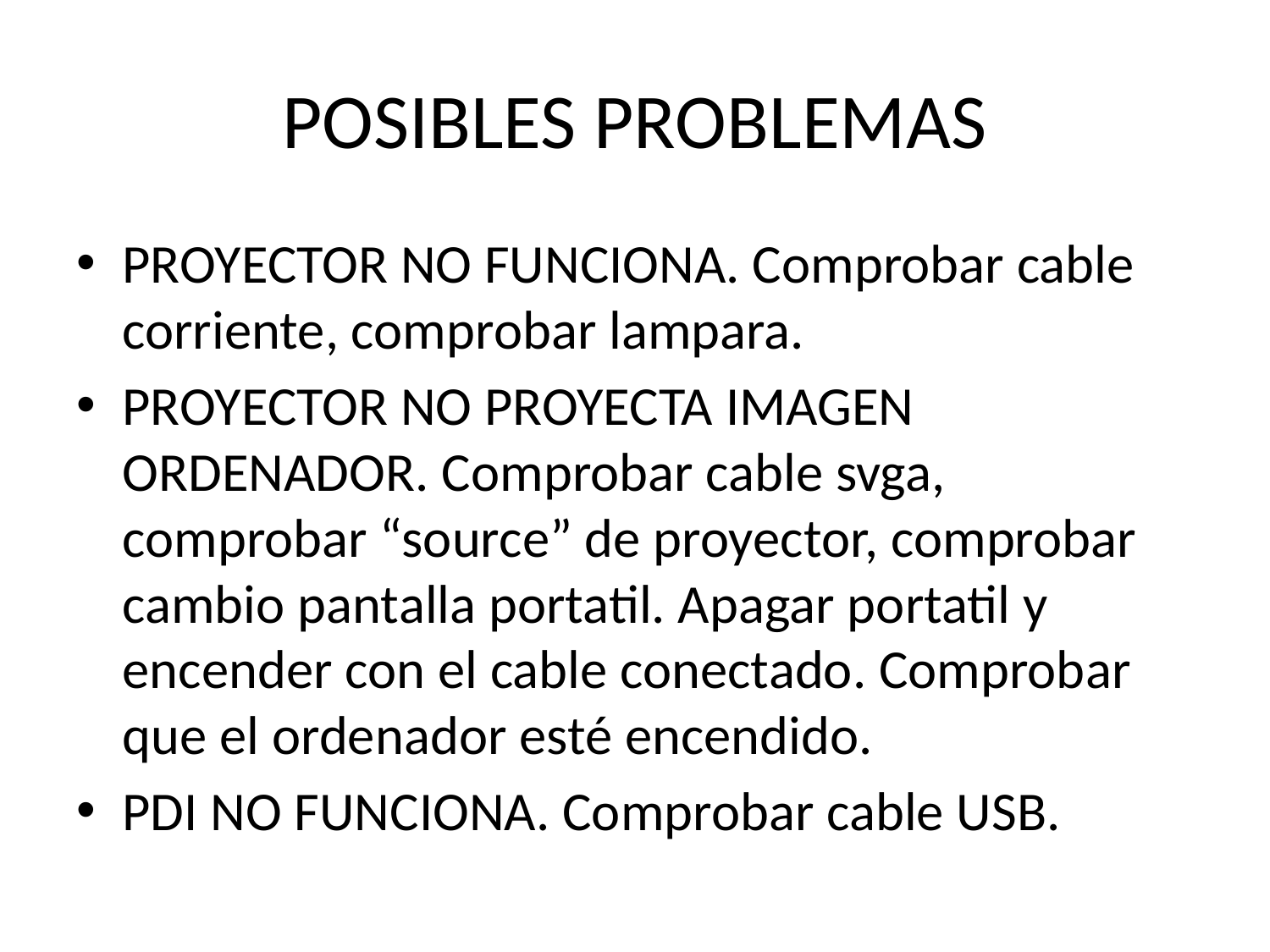

# POSIBLES PROBLEMAS
PROYECTOR NO FUNCIONA. Comprobar cable corriente, comprobar lampara.
PROYECTOR NO PROYECTA IMAGEN ORDENADOR. Comprobar cable svga, comprobar “source” de proyector, comprobar cambio pantalla portatil. Apagar portatil y encender con el cable conectado. Comprobar que el ordenador esté encendido.
PDI NO FUNCIONA. Comprobar cable USB.